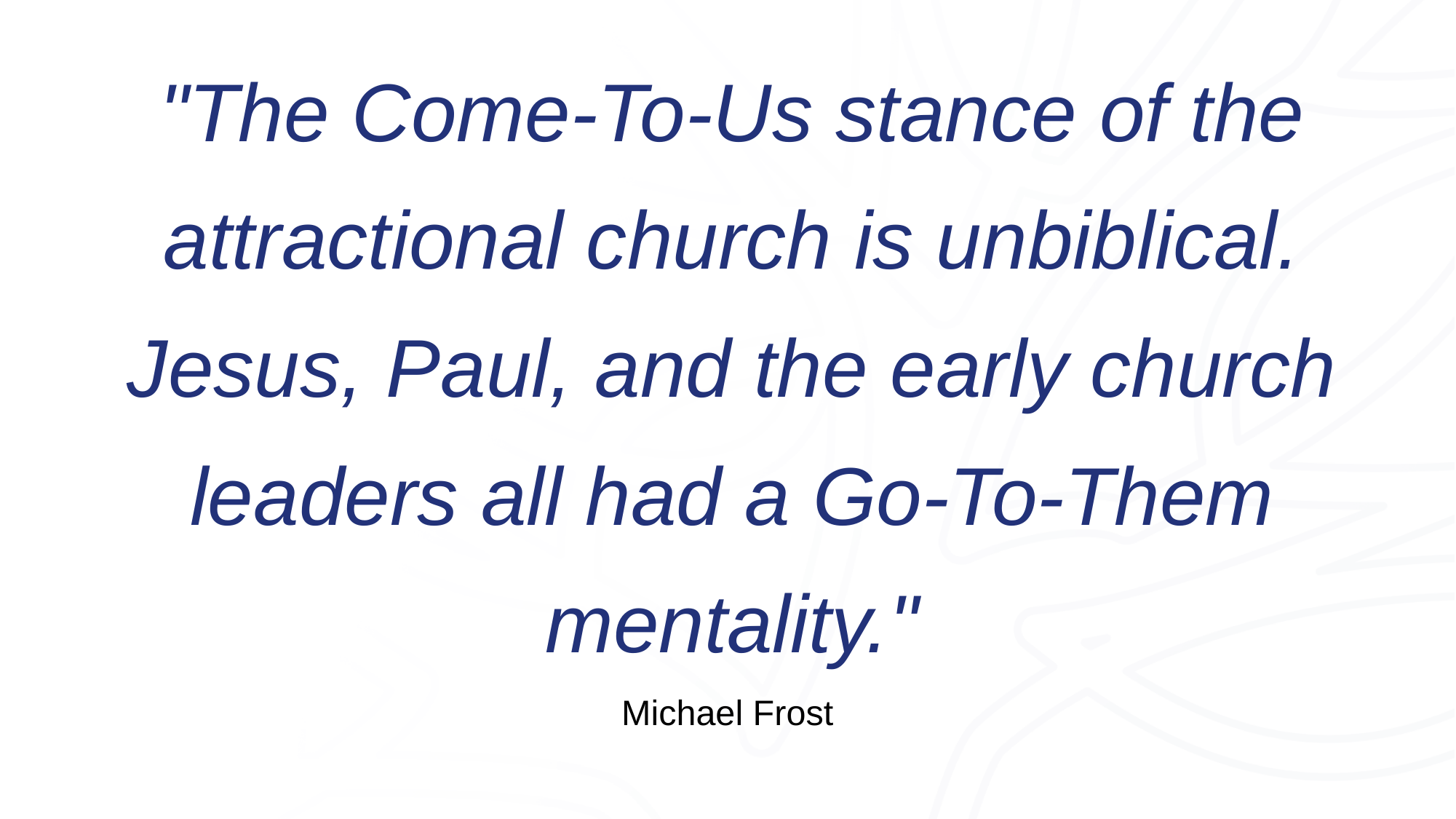

# "The Come-To-Us stance of the attractional church is unbiblical. Jesus, Paul, and the early church leaders all had a Go-To-Them mentality."

Michael Frost